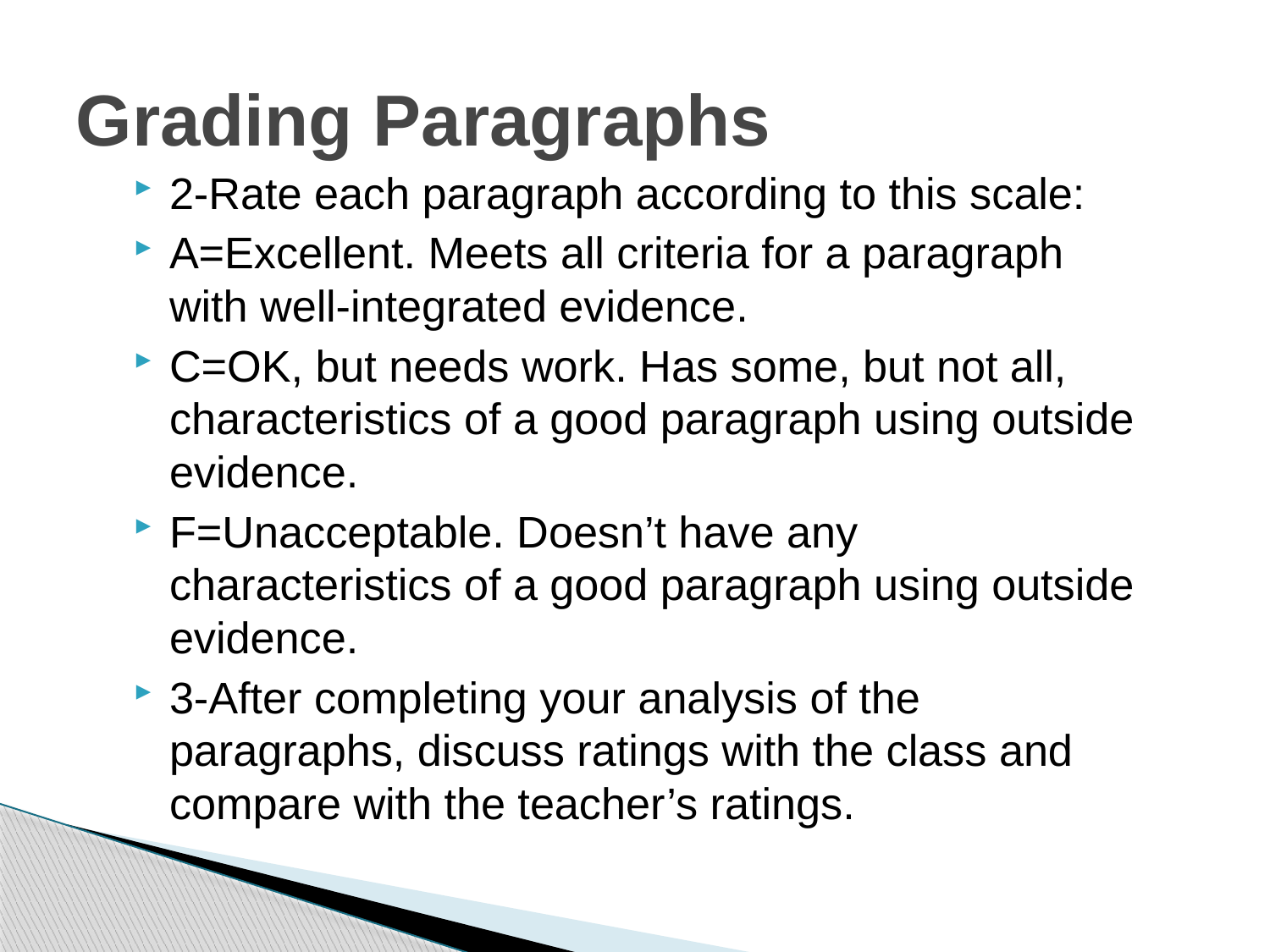

# Grading Paragraphs
2-Rate each paragraph according to this scale:
A=Excellent. Meets all criteria for a paragraph with well-integrated evidence.
C=OK, but needs work. Has some, but not all, characteristics of a good paragraph using outside evidence.
F=Unacceptable. Doesn’t have any characteristics of a good paragraph using outside evidence.
3-After completing your analysis of the paragraphs, discuss ratings with the class and compare with the teacher’s ratings.